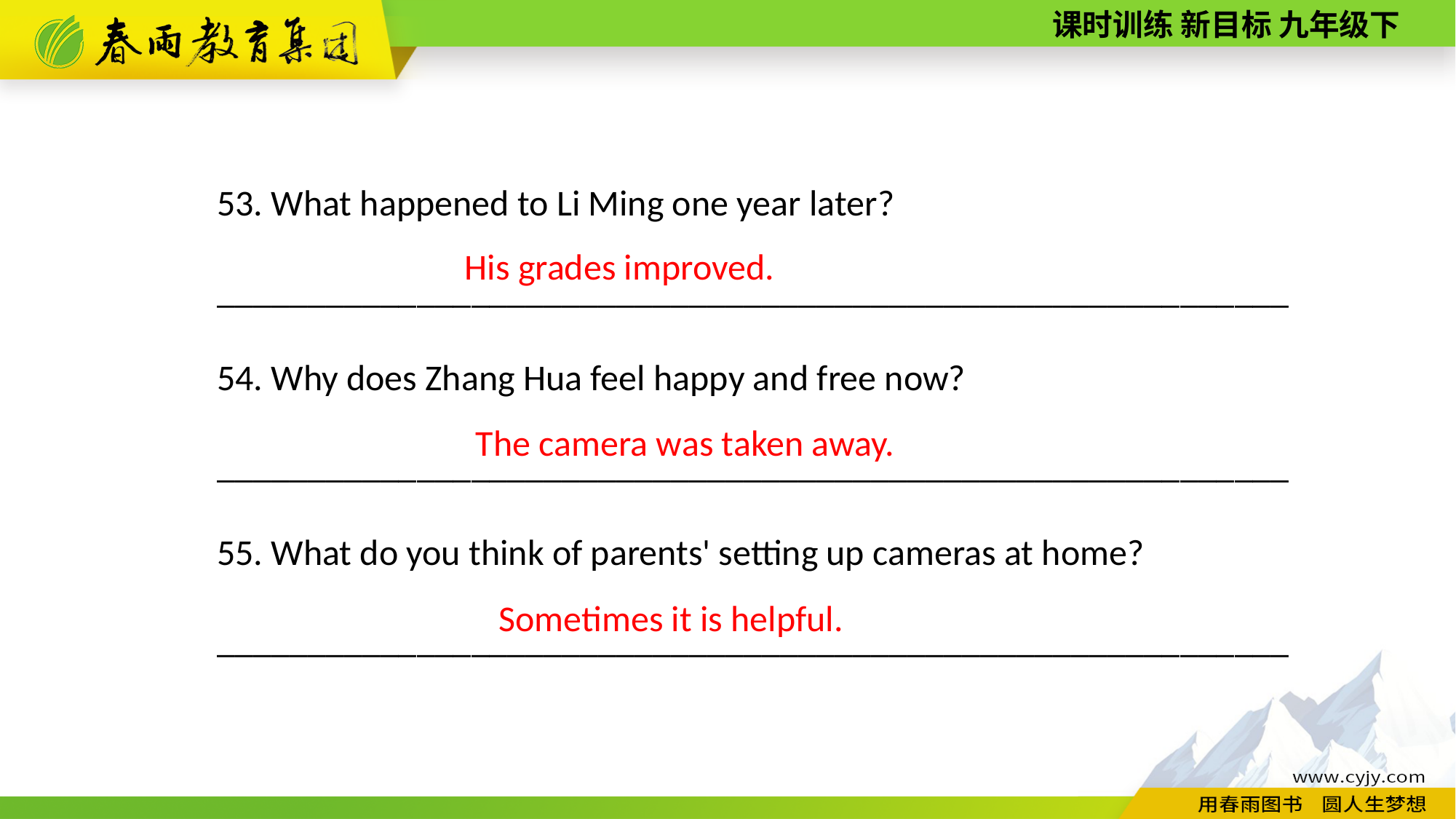

53. What happened to Li Ming one year later?
___________________________________________________________
54. Why does Zhang Hua feel happy and free now?
___________________________________________________________
55. What do you think of parents' setting up cameras at home?
___________________________________________________________
His grades improved.
The camera was taken away.
Sometimes it is helpful.